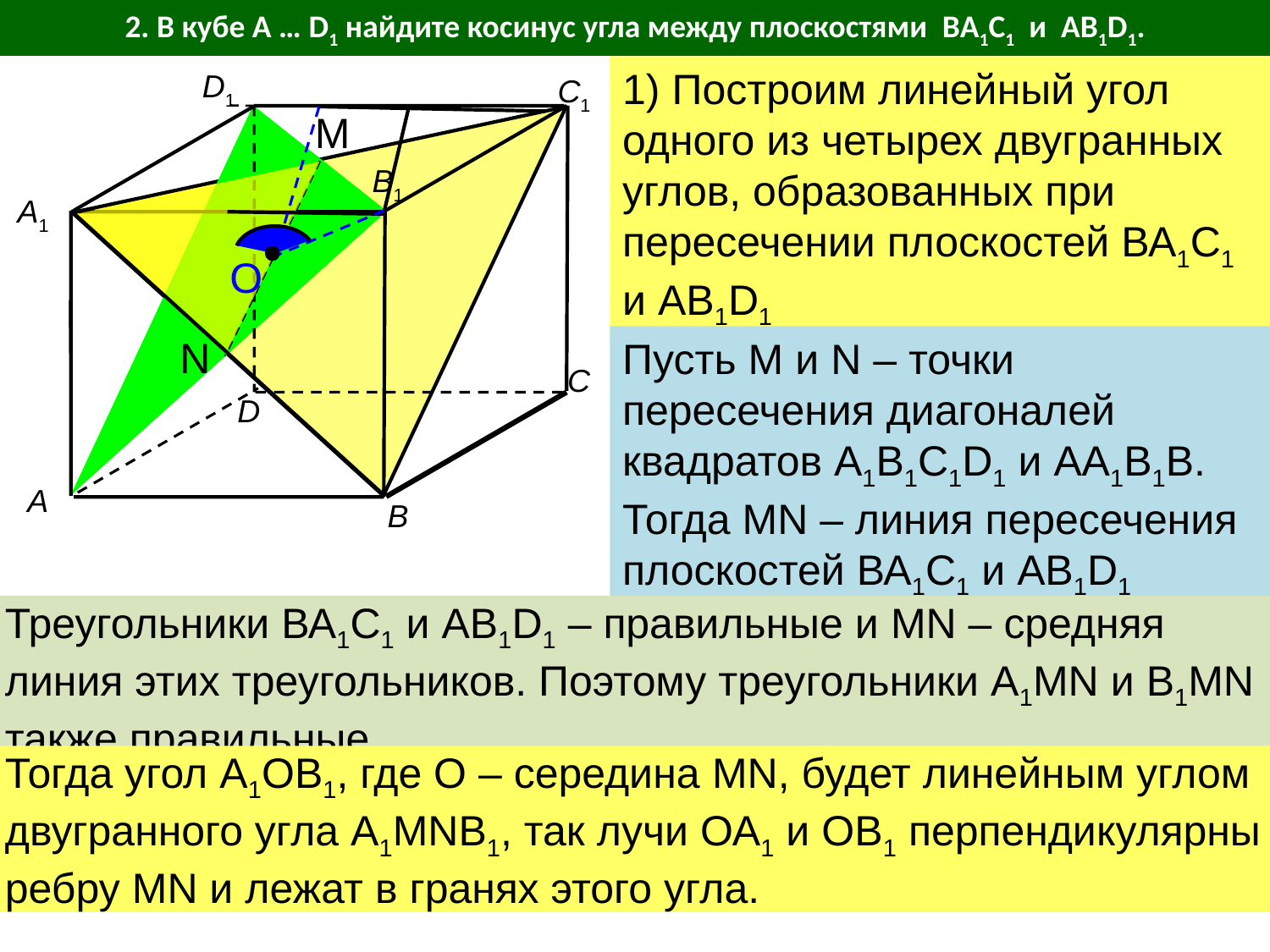

2. В кубе А … D1 найдите косинус угла между плоскостями  BА1C1  и  АB1D1.
1) Построим линейный угол одного из четырех двугранных углов, образованных при пересечении плоскостей ВА1С1 и АВ1D1
D1
С1

B1
А1

С

D

А
B

M

О
Пусть М и N – точки  пересечения диагоналей квадратов A1B1C1D1 и AA1B1B.
Тогда MN – линия пересечения плоскостей ВА1С1 и АВ1D1
N
Треугольники ВА1С1 и АВ1D1 – правильные и MN – средняя линия этих треугольников. Поэтому треугольники А1MN и В1MN также правильные.
Тогда угол А1ОВ1, где О – середина MN, будет линейным углом двугранного угла А1MNВ1, так лучи ОА1 и ОВ1 перпендикулярны ребру MN и лежат в гранях этого угла.